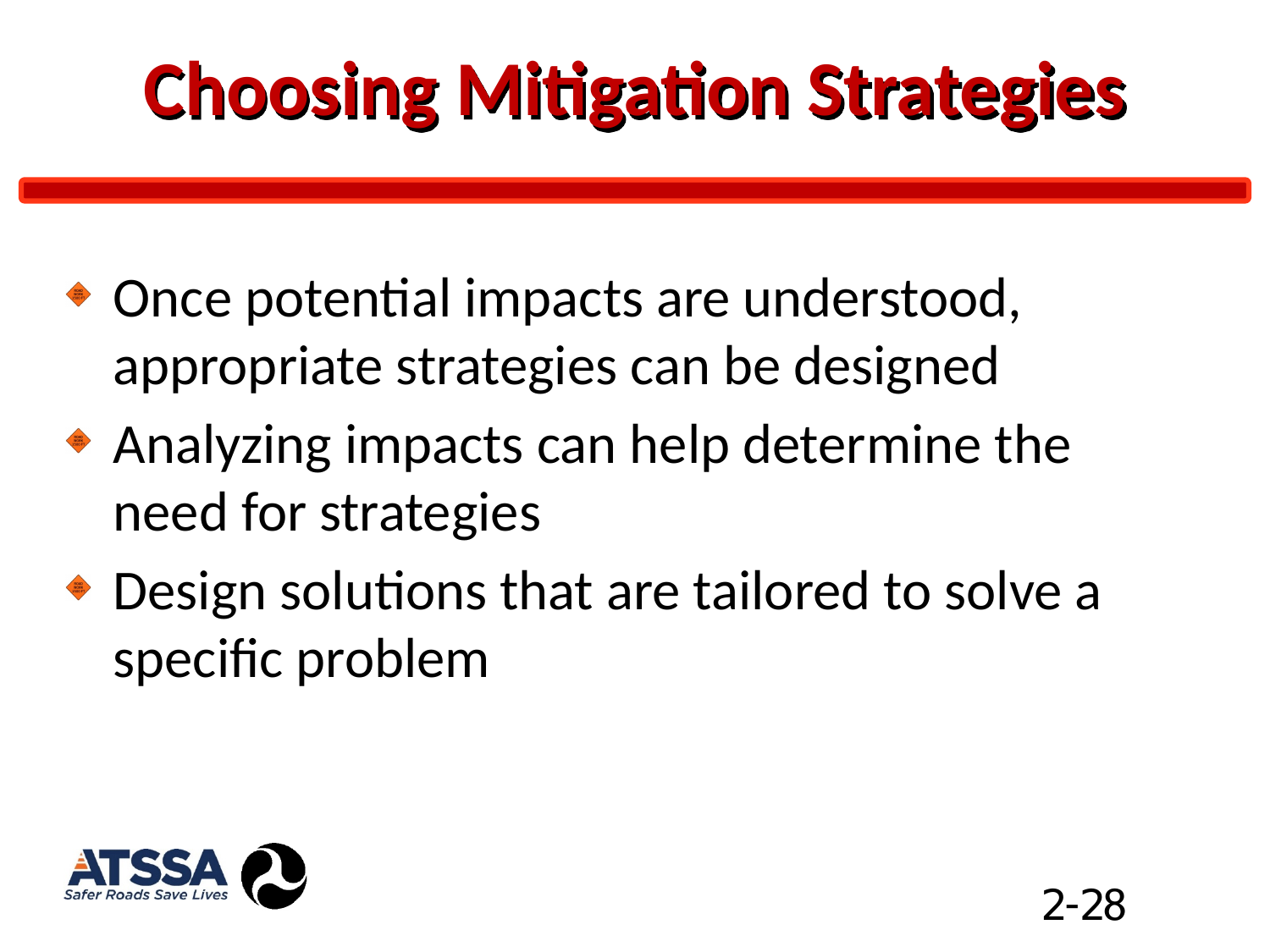

# Choosing Mitigation Strategies
Once potential impacts are understood, appropriate strategies can be designed
Analyzing impacts can help determine the need for strategies
Design solutions that are tailored to solve a specific problem